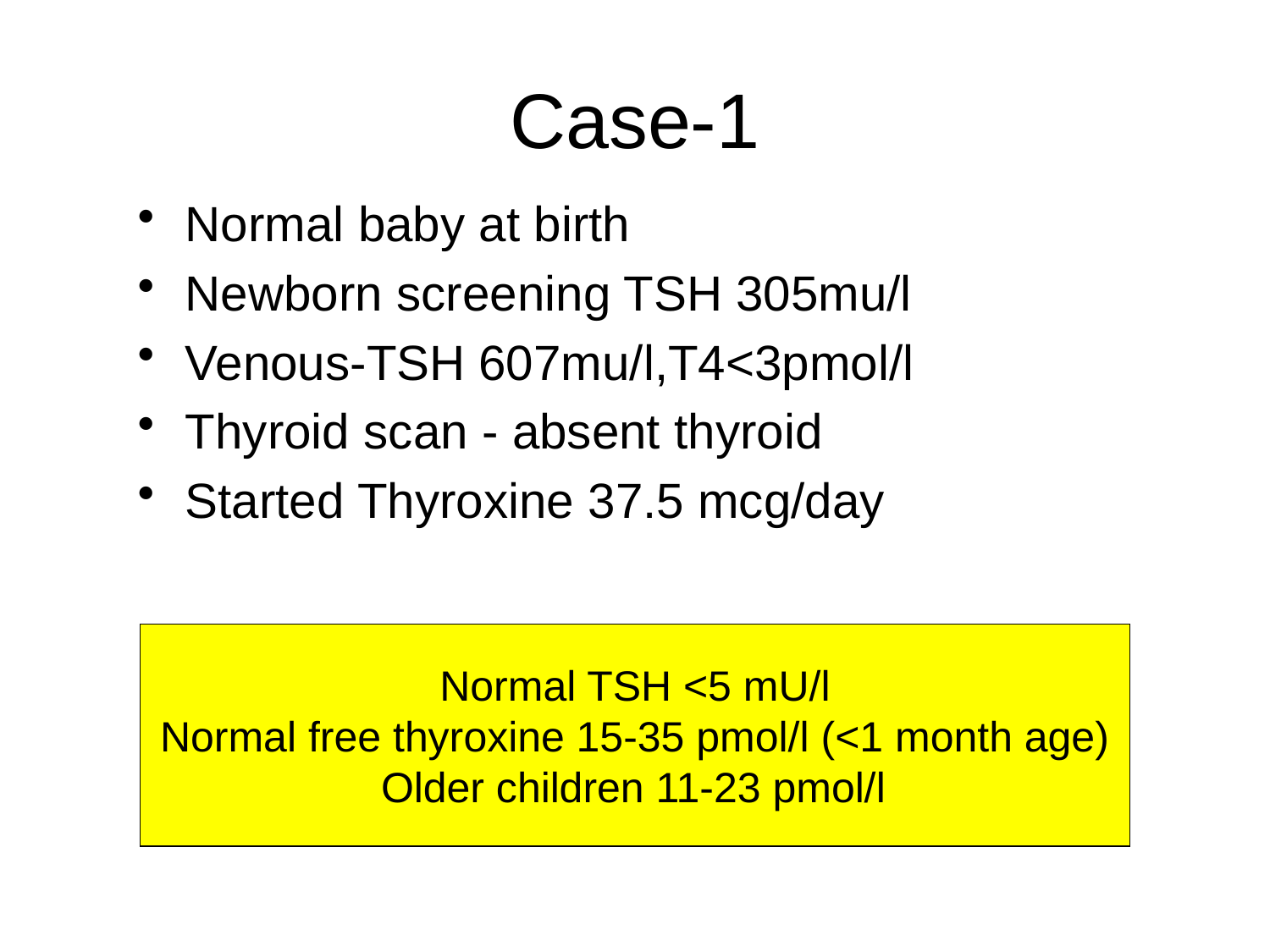

# Case-1
Normal baby at birth
Newborn screening TSH 305mu/l
Venous-TSH 607mu/l,T4<3pmol/l
Thyroid scan - absent thyroid
Started Thyroxine 37.5 mcg/day
Normal TSH <5 mU/l
Normal free thyroxine 15-35 pmol/l (<1 month age)
Older children 11-23 pmol/l